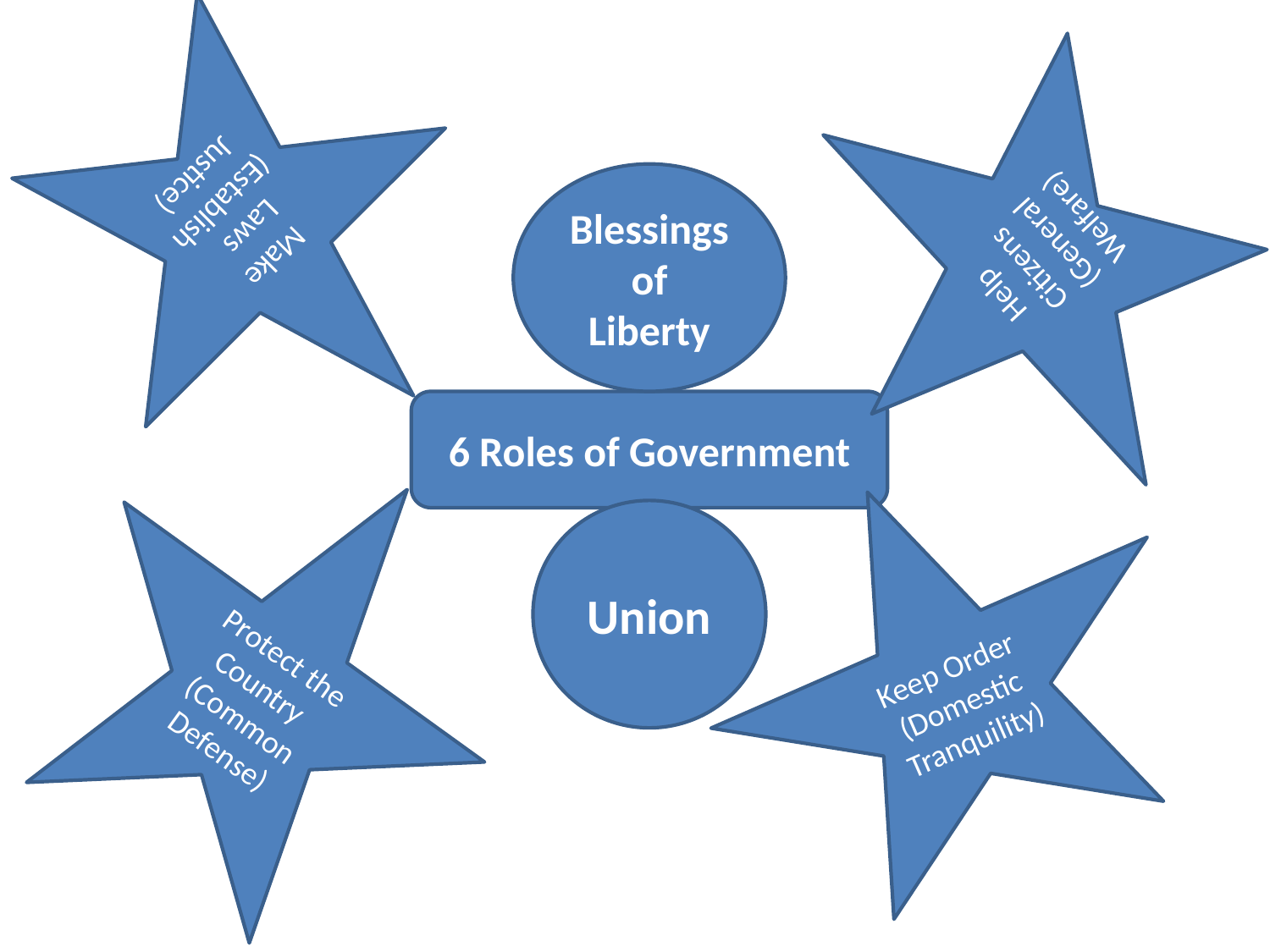

Make Laws  (Establish Justice)
#
Help Citizens (General Welfare)
Blessings of Liberty

6 Roles of Government
Protect the Country  (Common Defense)
Keep Order (Domestic Tranquility)
Union